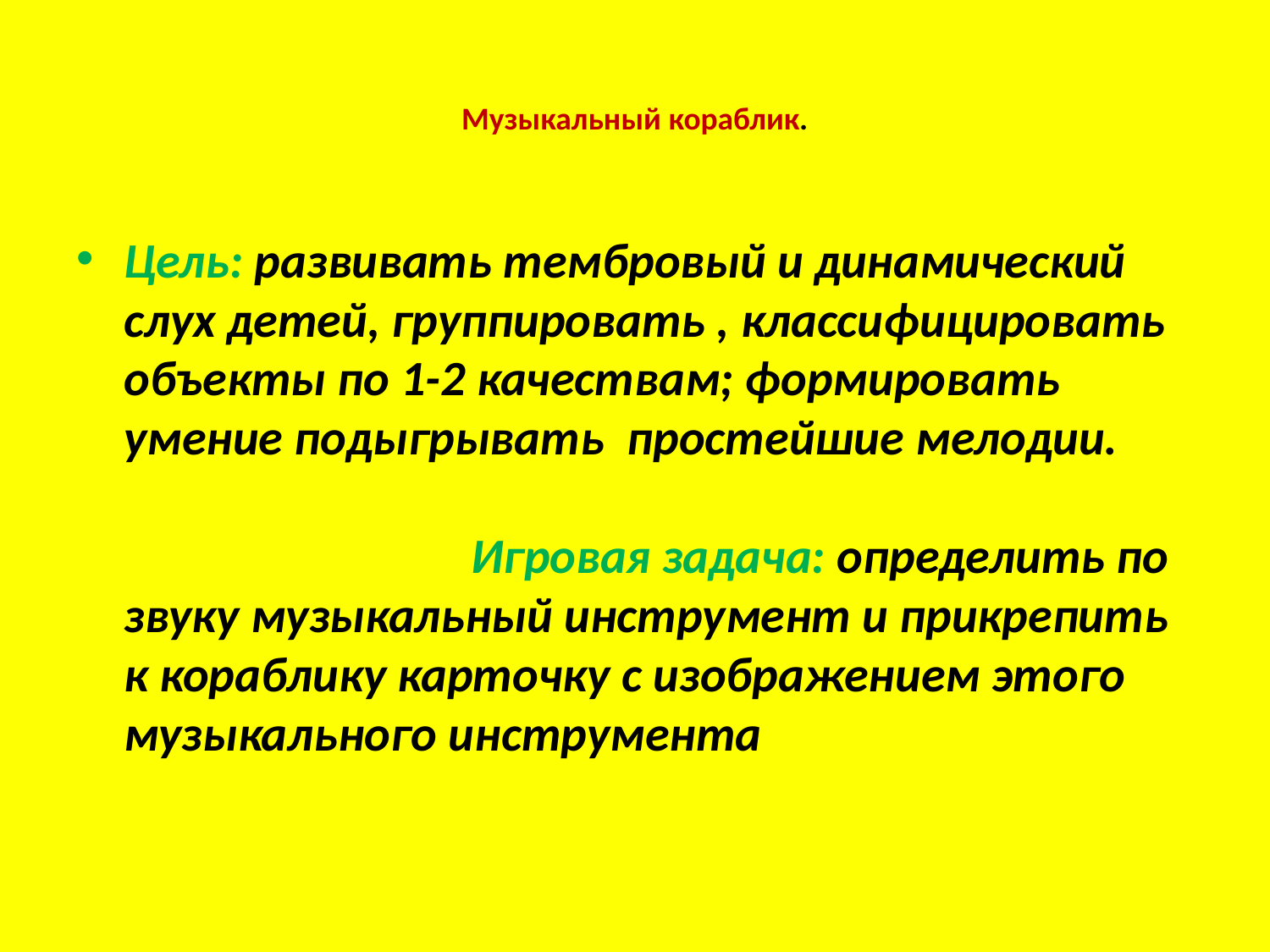

# Музыкальный кораблик.
Цель: развивать тембровый и динамический слух детей, группировать , классифицировать объекты по 1-2 качествам; формировать умение подыгрывать  простейшие мелодии.                                                                                                                                      Игровая задача: определить по звуку музыкальный инструмент и прикрепить к кораблику карточку с изображением этого музыкального инструмента